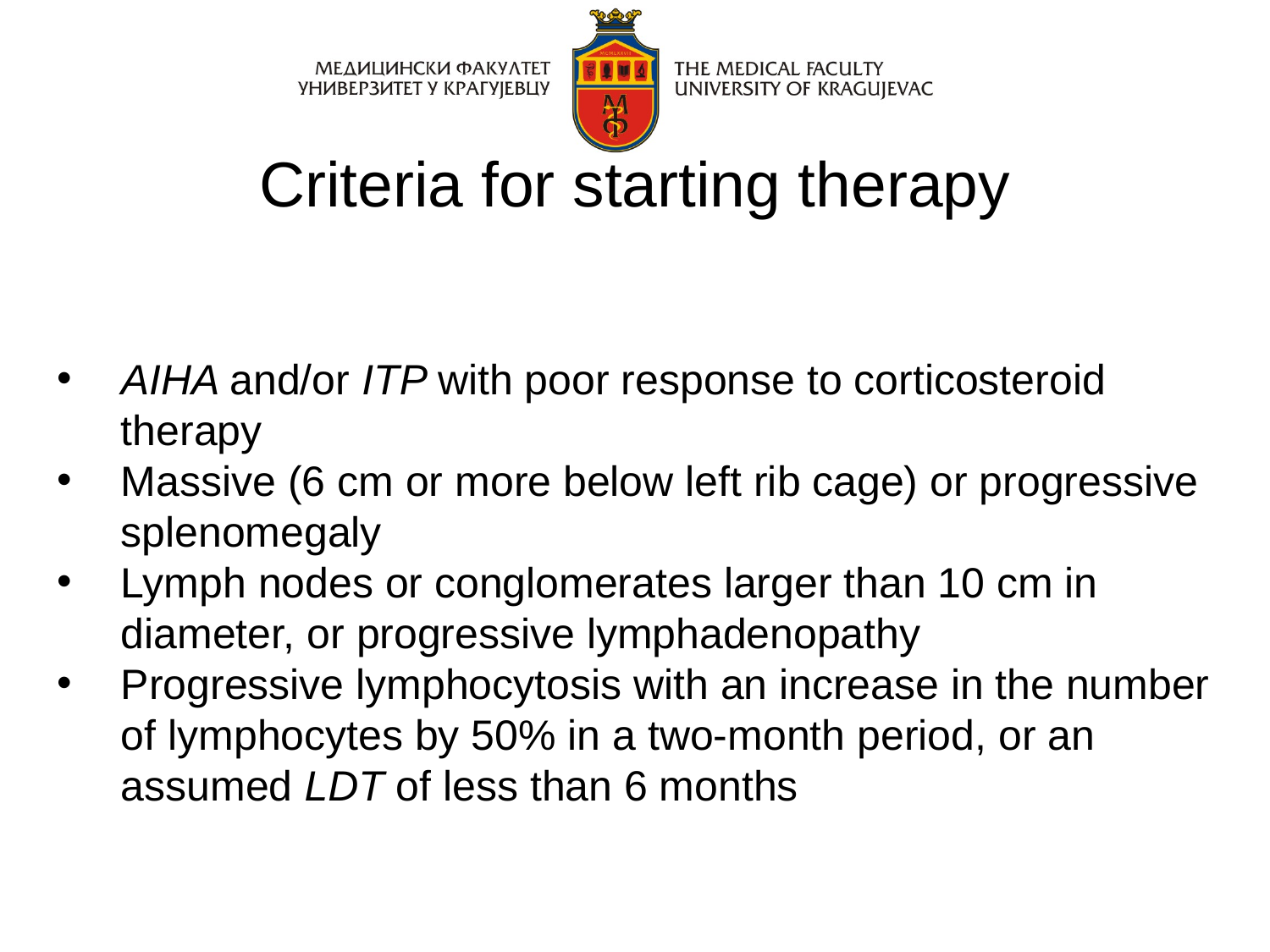

# Criteria for starting therapy
AIHA and/or ITP with poor response to corticosteroid therapy
Massive (6 cm or more below left rib cage) or progressive splenomegaly
Lymph nodes or conglomerates larger than 10 cm in diameter, or progressive lymphadenopathy
Progressive lymphocytosis with an increase in the number of lymphocytes by 50% in a two-month period, or an assumed LDT of less than 6 months